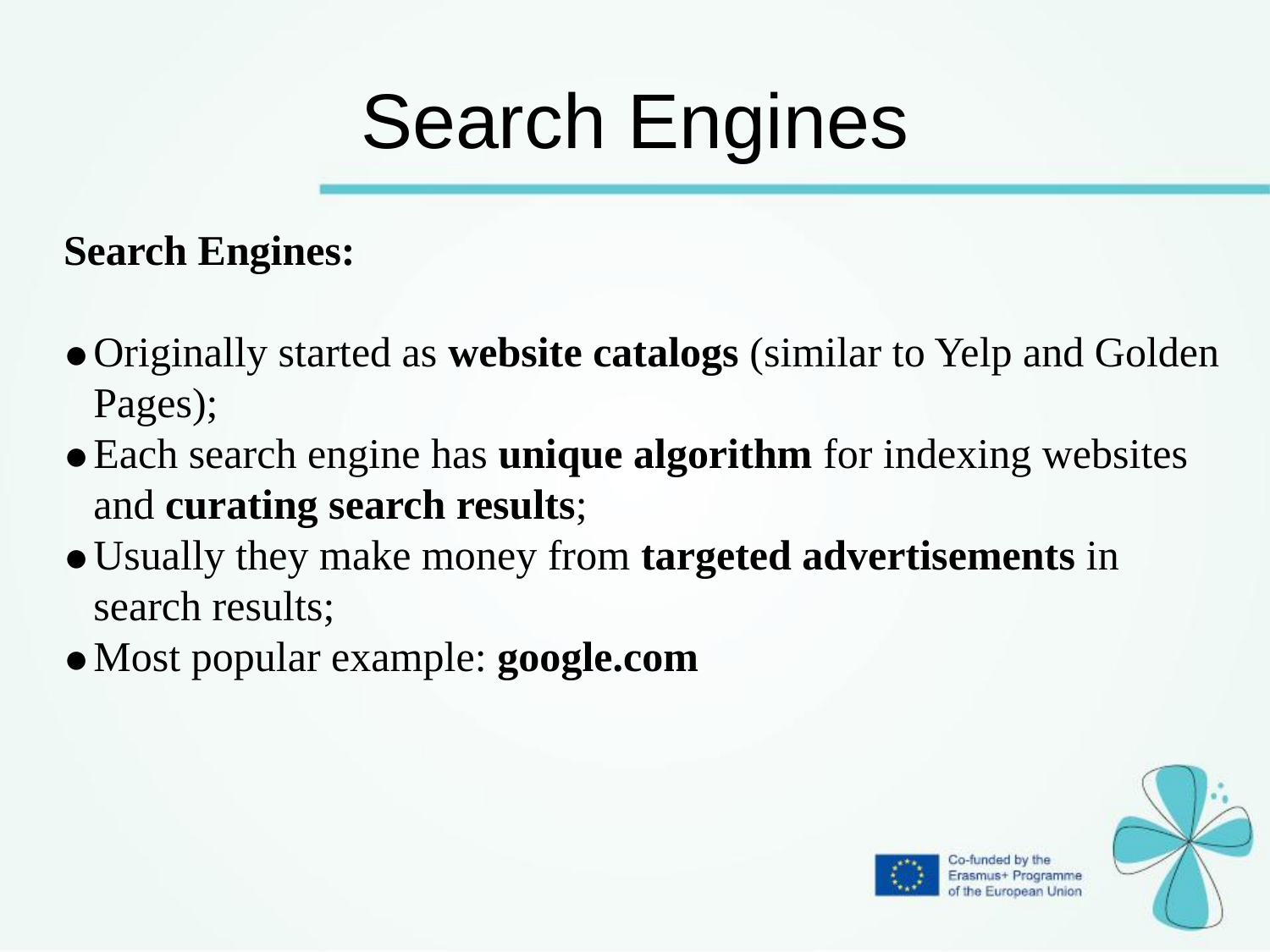

Search Engines

Search Engines:

Originally started as website catalogs (similar to Yelp and Golden Pages);
Each search engine has unique algorithm for indexing websites and curating search results;
Usually they make money from targeted advertisements in search results;
Most popular example: google.com